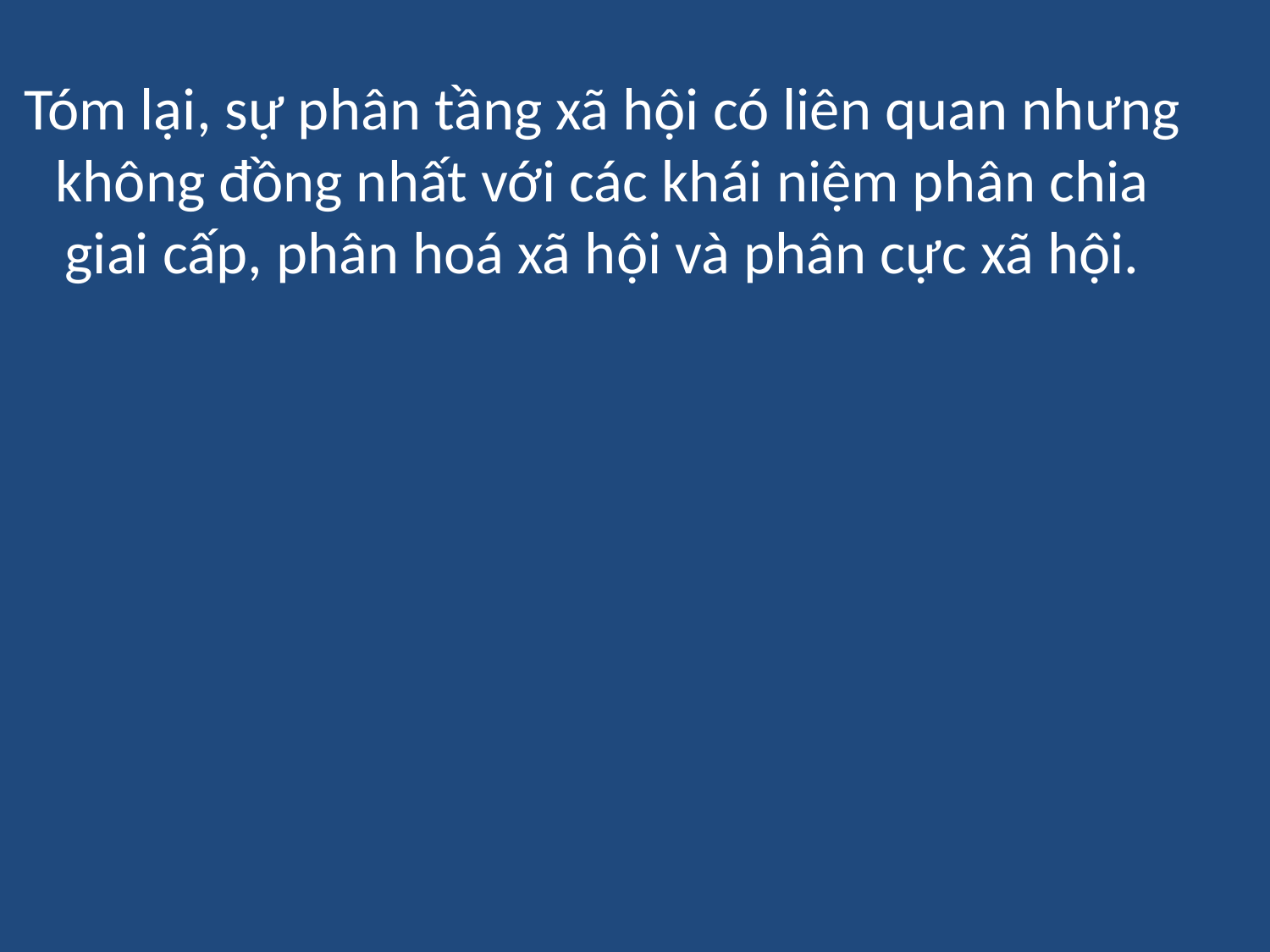

# Tóm lại, sự phân tầng xã hội có liên quan nhưng không đồng nhất với các khái niệm phân chia giai cấp, phân hoá xã hội và phân cực xã hội.